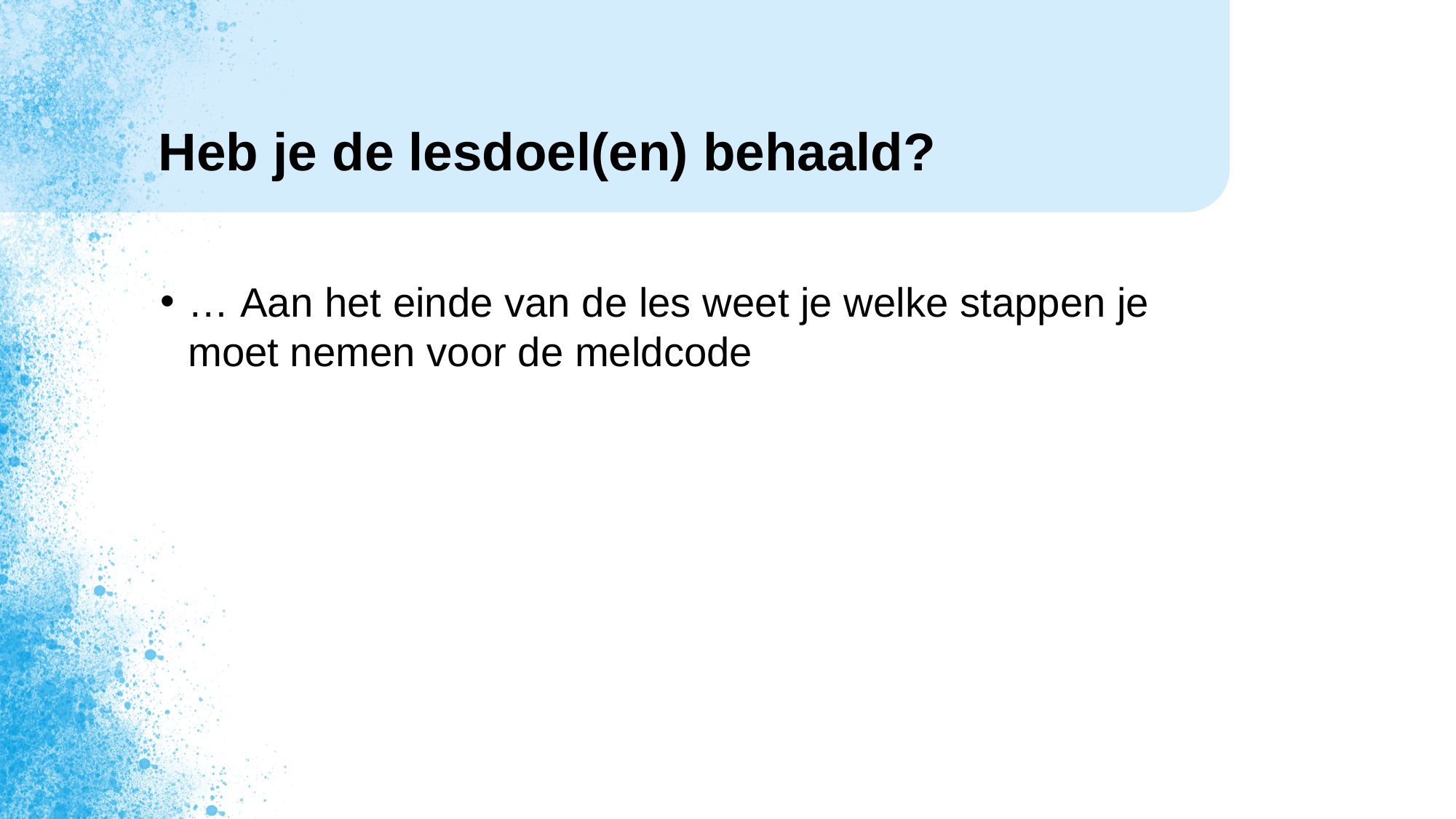

# Heb je de lesdoel(en) behaald?
… Aan het einde van de les weet je welke stappen je moet nemen voor de meldcode